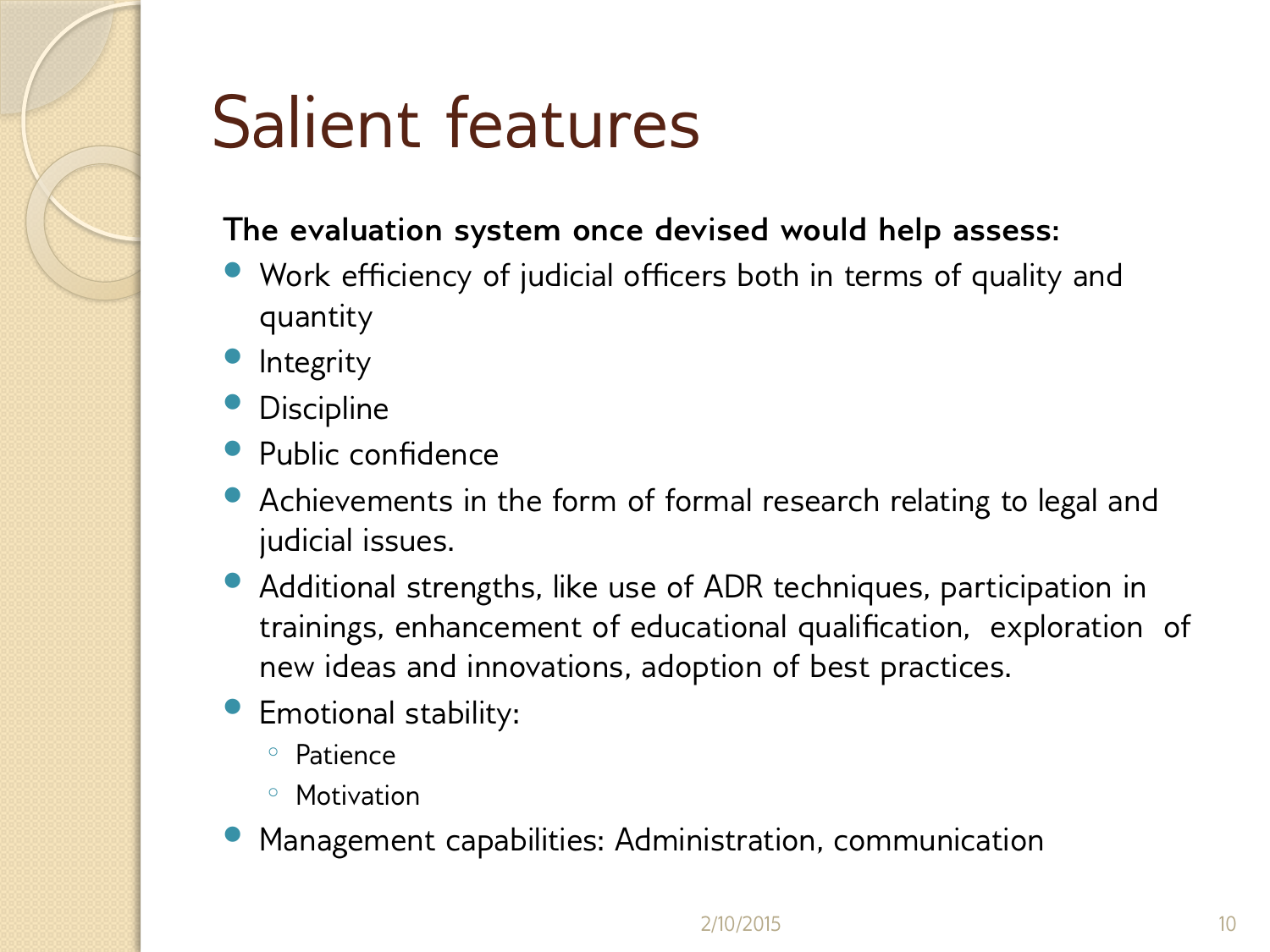

# Salient features
The evaluation system once devised would help assess:
Work efficiency of judicial officers both in terms of quality and quantity
Integrity
Discipline
Public confidence
Achievements in the form of formal research relating to legal and judicial issues.
Additional strengths, like use of ADR techniques, participation in trainings, enhancement of educational qualification,  exploration  of new ideas and innovations, adoption of best practices.
Emotional stability:
Patience
Motivation
Management capabilities: Administration, communication
2/10/2015
10